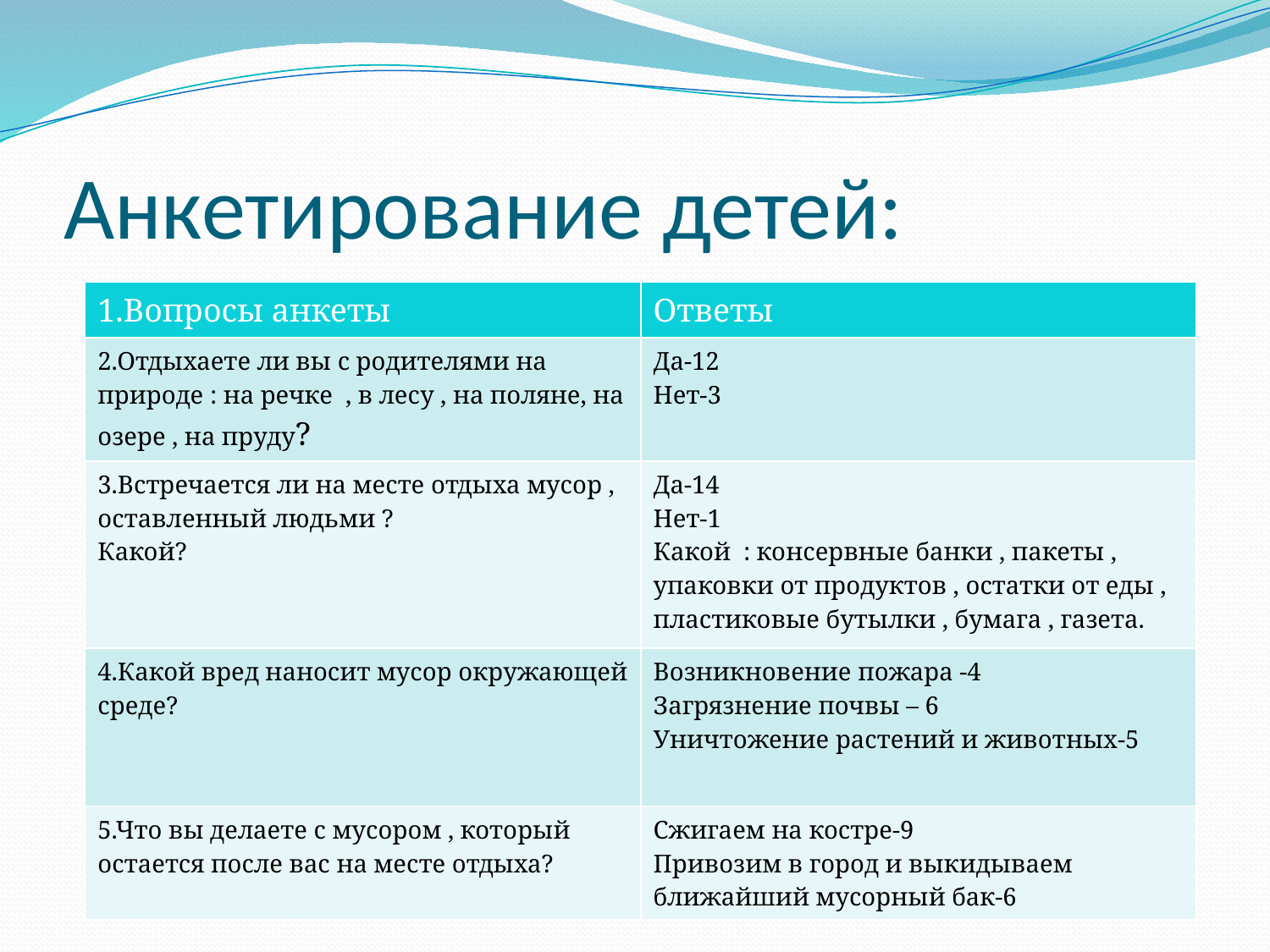

# Анкетирование детей:
| 1.Вопросы анкеты | Ответы |
| --- | --- |
| 2.Отдыхаете ли вы с родителями на природе : на речке , в лесу , на поляне, на озере , на пруду? | Да-12 Нет-3 |
| 3.Встречается ли на месте отдыха мусор , оставленный людьми ? Какой? | Да-14 Нет-1 Какой : консервные банки , пакеты , упаковки от продуктов , остатки от еды , пластиковые бутылки , бумага , газета. |
| 4.Какой вред наносит мусор окружающей среде? | Возникновение пожара -4 Загрязнение почвы – 6 Уничтожение растений и животных-5 |
| 5.Что вы делаете с мусором , который остается после вас на месте отдыха? | Сжигаем на костре-9 Привозим в город и выкидываем ближайший мусорный бак-6 |